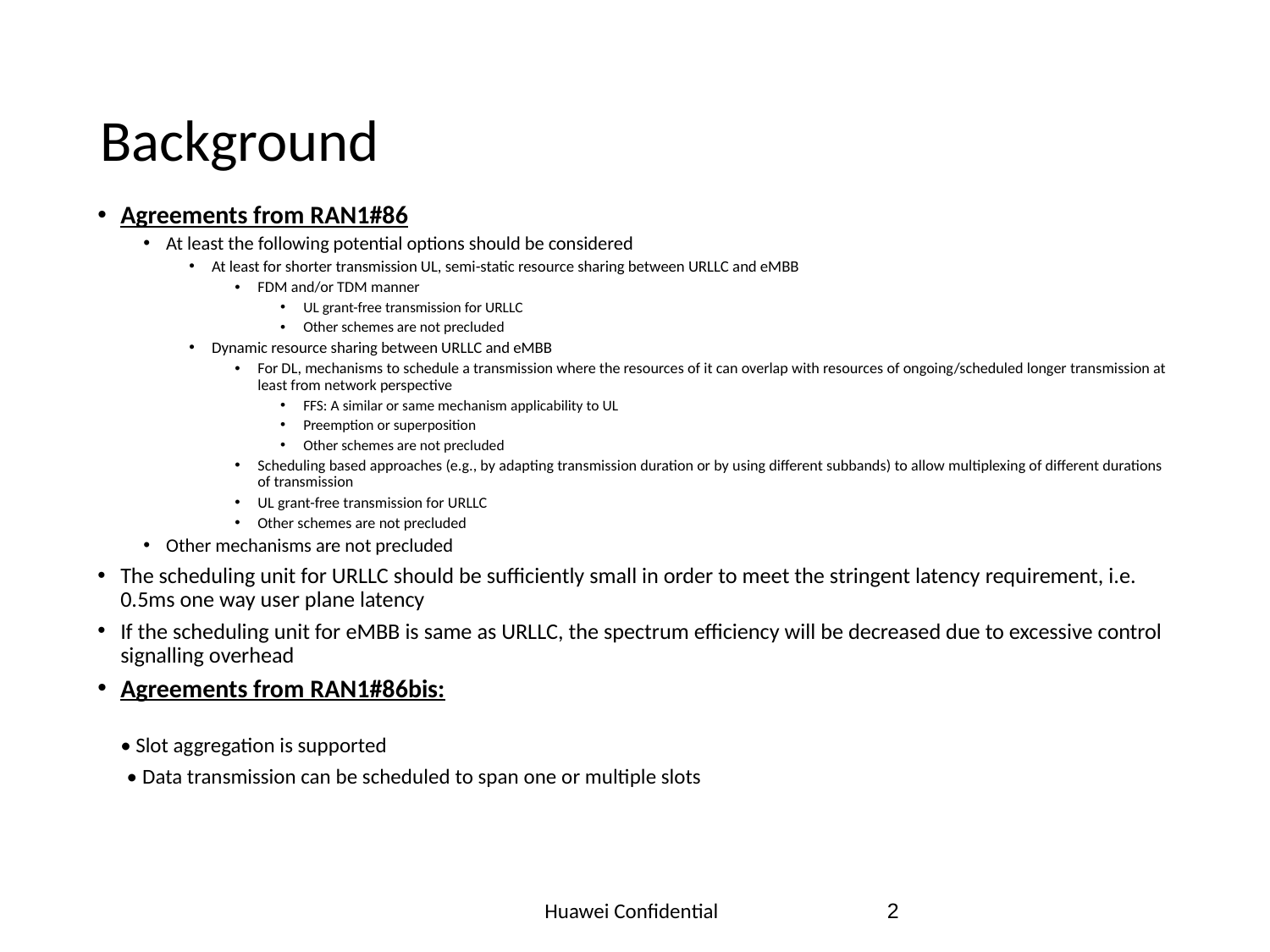

# Background
Agreements from RAN1#86
At least the following potential options should be considered
At least for shorter transmission UL, semi-static resource sharing between URLLC and eMBB
FDM and/or TDM manner
UL grant-free transmission for URLLC
Other schemes are not precluded
Dynamic resource sharing between URLLC and eMBB
For DL, mechanisms to schedule a transmission where the resources of it can overlap with resources of ongoing/scheduled longer transmission at least from network perspective
FFS: A similar or same mechanism applicability to UL
Preemption or superposition
Other schemes are not precluded
Scheduling based approaches (e.g., by adapting transmission duration or by using different subbands) to allow multiplexing of different durations of transmission
UL grant-free transmission for URLLC
Other schemes are not precluded
Other mechanisms are not precluded
The scheduling unit for URLLC should be sufficiently small in order to meet the stringent latency requirement, i.e. 0.5ms one way user plane latency
If the scheduling unit for eMBB is same as URLLC, the spectrum efficiency will be decreased due to excessive control signalling overhead
Agreements from RAN1#86bis:
• Slot aggregation is supported
      • Data transmission can be scheduled to span one or multiple slots